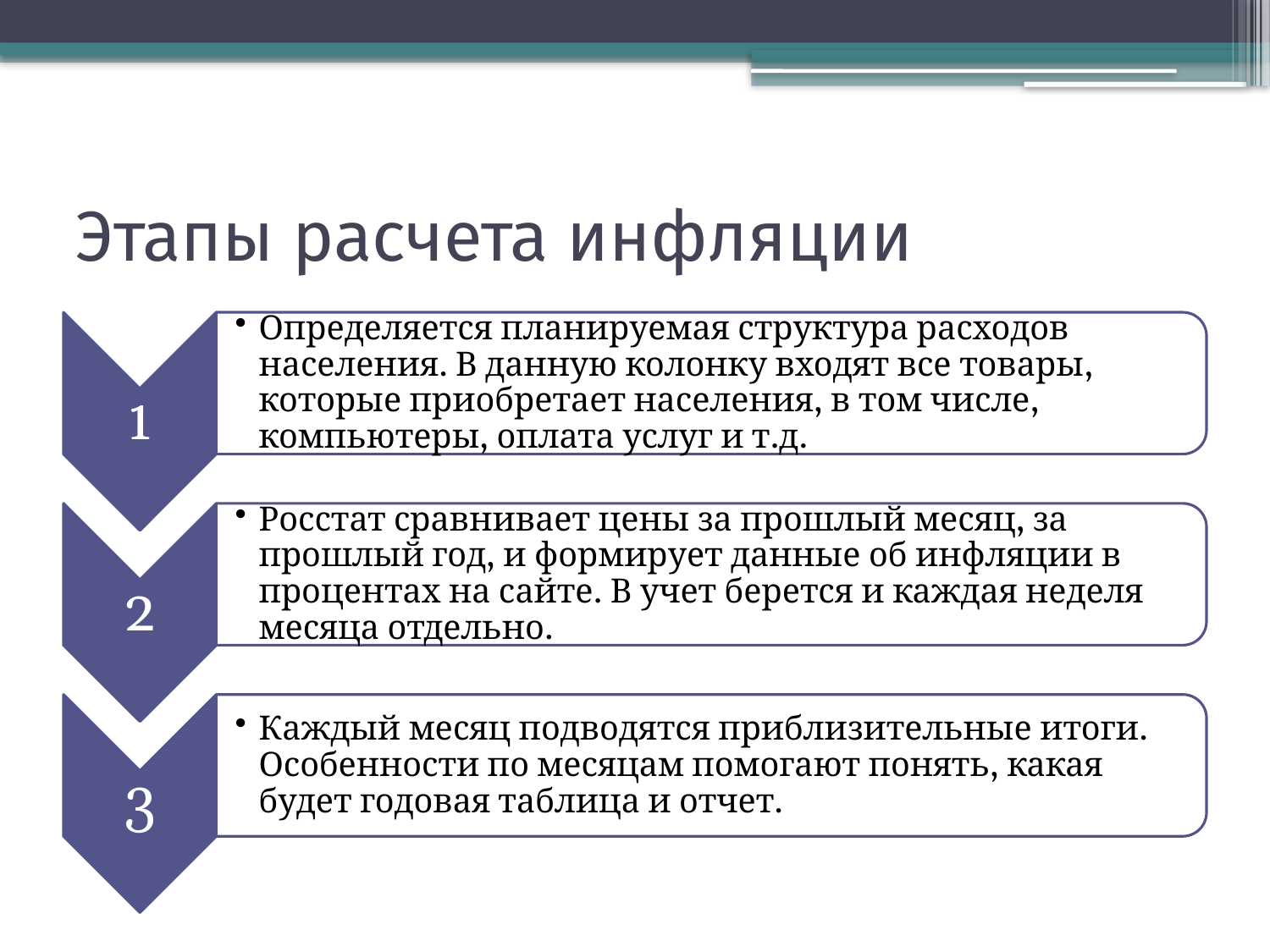

# Этапы расчета инфляции
1
Определяется планируемая структура расходов населения. В данную колонку входят все товары, которые приобретает населения, в том числе, компьютеры, оплата услуг и т.д.
2
Росстат сравнивает цены за прошлый месяц, за прошлый год, и формирует данные об инфляции в процентах на сайте. В учет берется и каждая неделя месяца отдельно.
3
Каждый месяц подводятся приблизительные итоги. Особенности по месяцам помогают понять, какая будет годовая таблица и отчет.